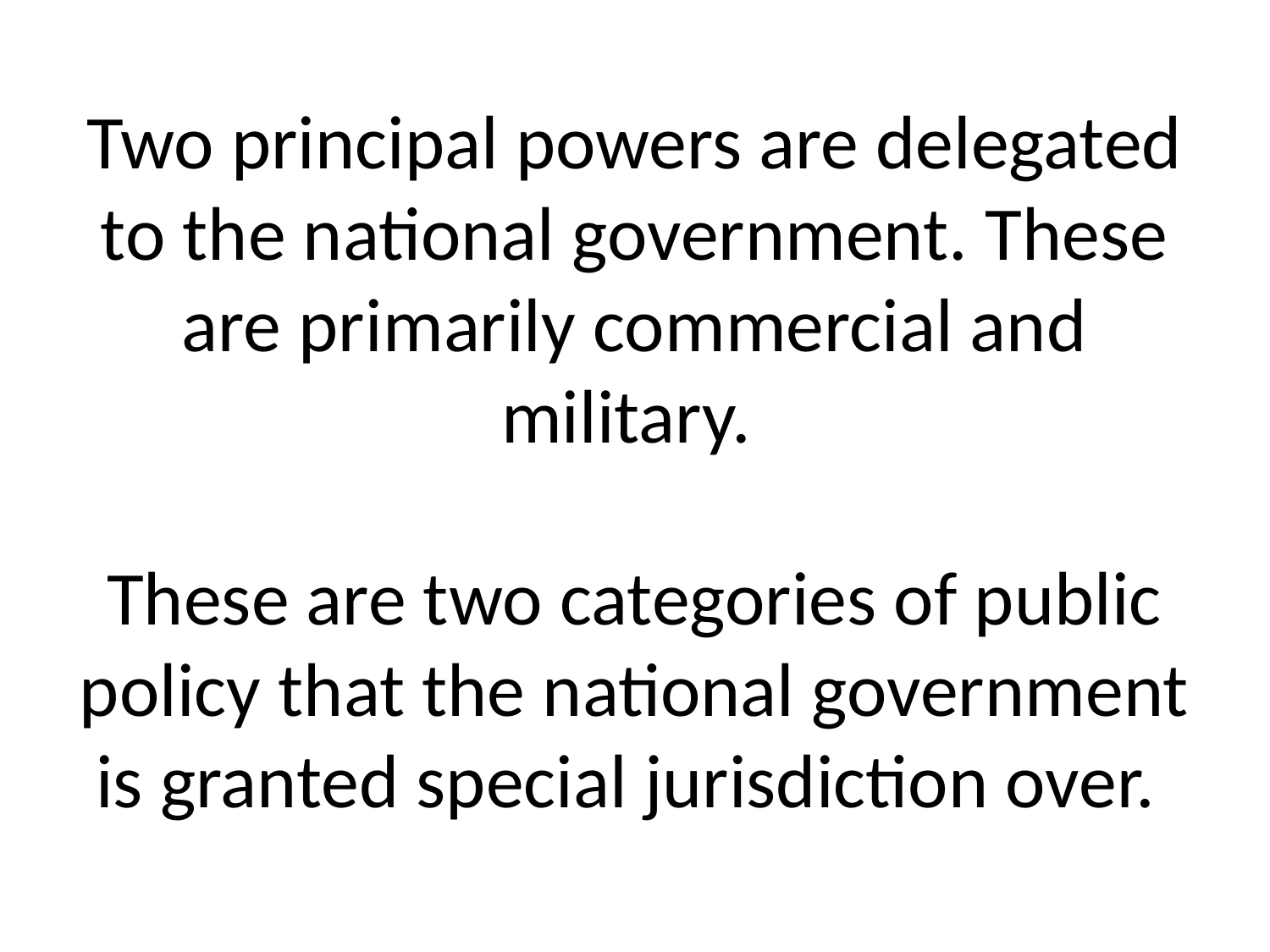

# Two principal powers are delegated to the national government. These are primarily commercial and military. These are two categories of public policy that the national government is granted special jurisdiction over.